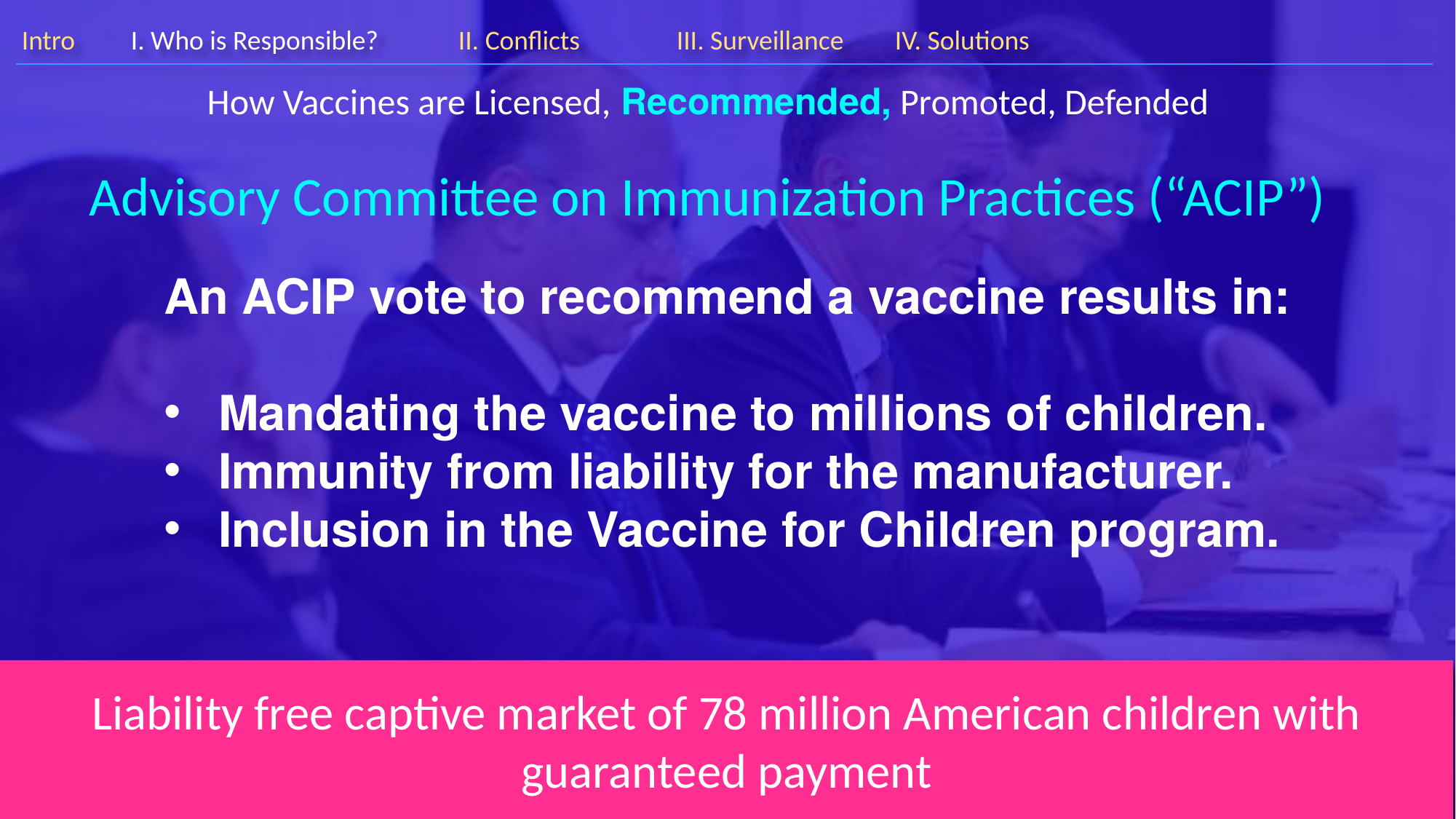

22
How Vaccines are Licensed, Recommended, Promoted, Defended
Advisory Committee on Immunization Practices (“ACIP”)
An ACIP vote to recommend a vaccine results in:

Mandating the vaccine to millions of children.
Immunity from liability for the manufacturer.
Inclusion in the Vaccine for Children program.

Liability free captive market of 78 million American children with guaranteed payment